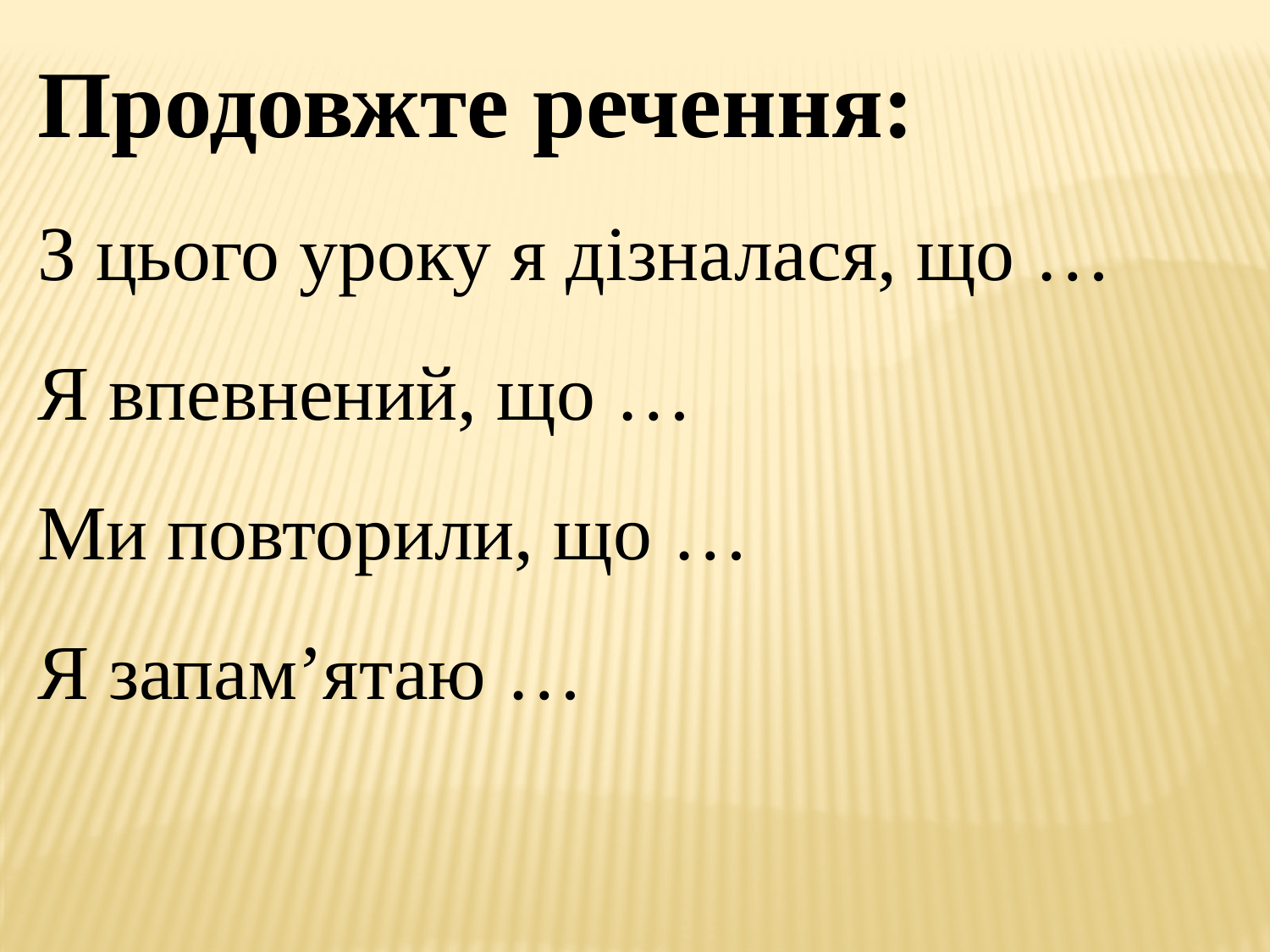

Продовжте речення:
З цього уроку я дізналася, що …
Я впевнений, що …
Ми повторили, що …
Я запам’ятаю …